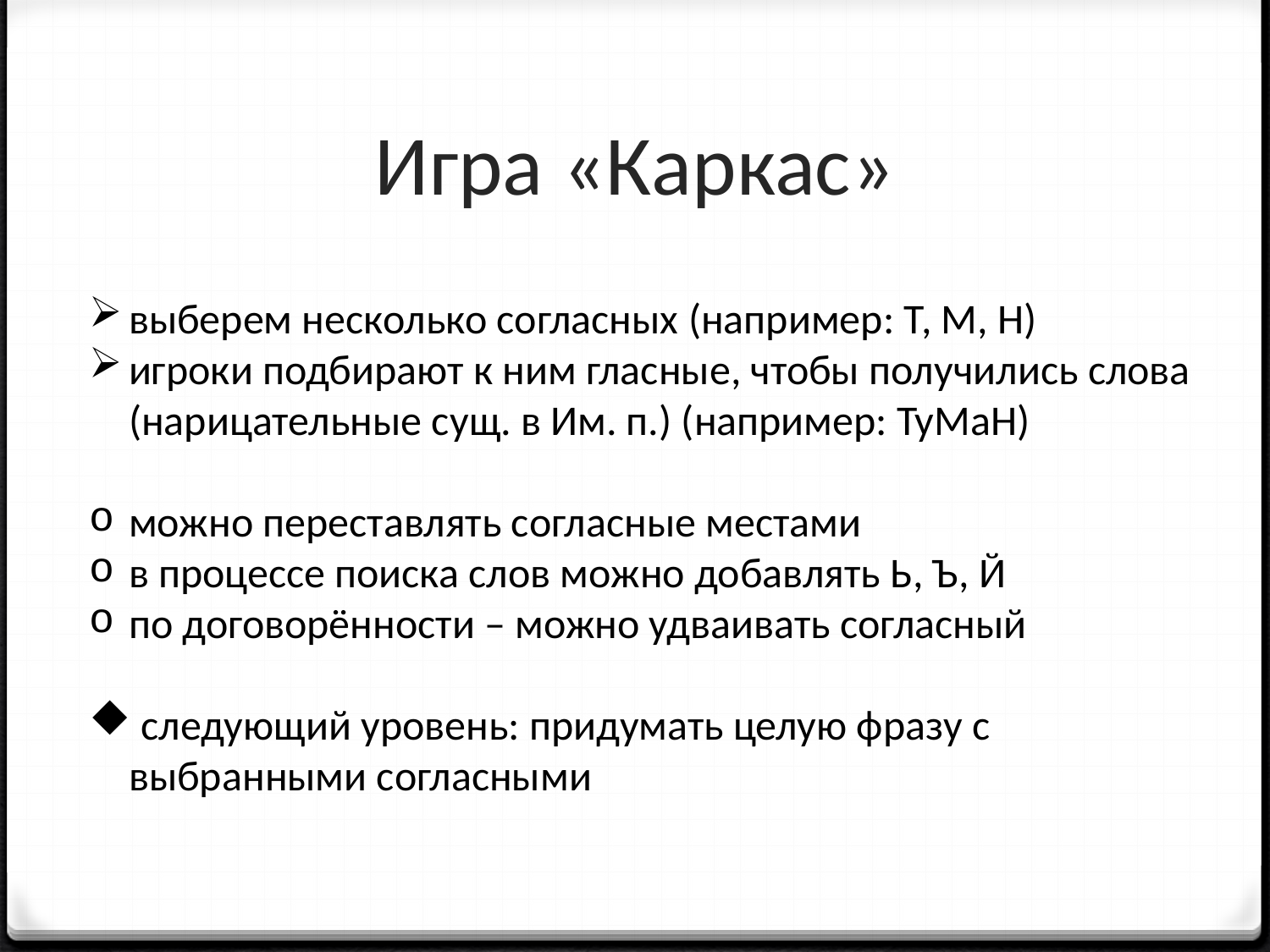

# Игра «Каркас»
выберем несколько согласных (например: Т, М, Н)
игроки подбирают к ним гласные, чтобы получились слова (нарицательные сущ. в Им. п.) (например: ТуМаН)

можно переставлять согласные местами
в процессе поиска слов можно добавлять Ь, Ъ, Й
по договорённости – можно удваивать согласный

 следующий уровень: придумать целую фразу с выбранными согласными